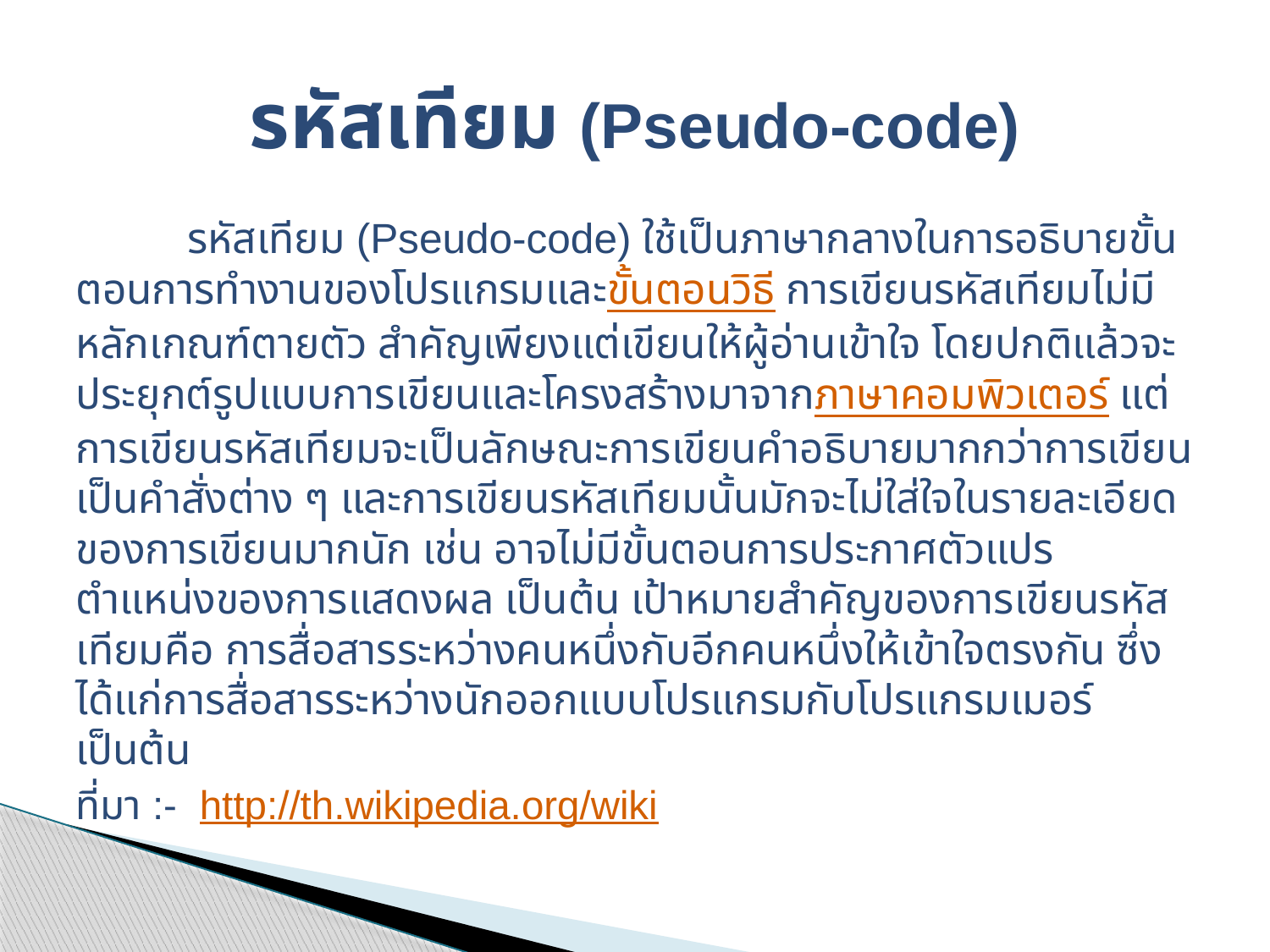

# รหัสเทียม (Pseudo-code)
	รหัสเทียม (Pseudo-code) ใช้เป็นภาษากลางในการอธิบายขั้นตอนการทำงานของโปรแกรมและขั้นตอนวิธี การเขียนรหัสเทียมไม่มีหลักเกณฑ์ตายตัว สำคัญเพียงแต่เขียนให้ผู้อ่านเข้าใจ โดยปกติแล้วจะประยุกต์รูปแบบการเขียนและโครงสร้างมาจากภาษาคอมพิวเตอร์ แต่การเขียนรหัสเทียมจะเป็นลักษณะการเขียนคำอธิบายมากกว่าการเขียนเป็นคำสั่งต่าง ๆ และการเขียนรหัสเทียมนั้นมักจะไม่ใส่ใจในรายละเอียดของการเขียนมากนัก เช่น อาจไม่มีขั้นตอนการประกาศตัวแปร ตำแหน่งของการแสดงผล เป็นต้น เป้าหมายสำคัญของการเขียนรหัสเทียมคือ การสื่อสารระหว่างคนหนึ่งกับอีกคนหนึ่งให้เข้าใจตรงกัน ซึ่งได้แก่การสื่อสารระหว่างนักออกแบบโปรแกรมกับโปรแกรมเมอร์ เป็นต้น
ที่มา :-  http://th.wikipedia.org/wiki